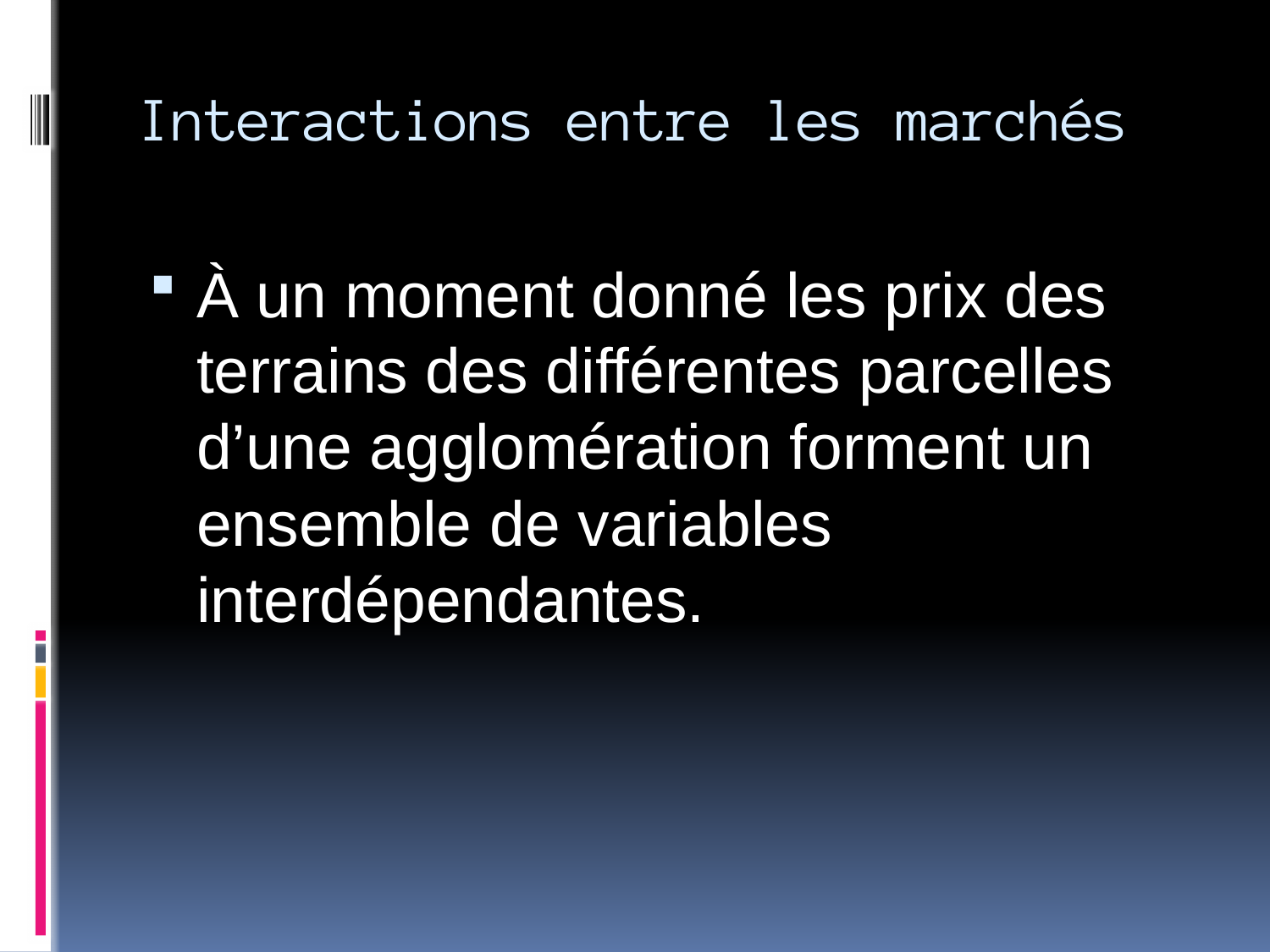

# Interactions entre les marchés
À un moment donné les prix des terrains des différentes parcelles d’une agglomération forment un ensemble de variables interdépendantes.